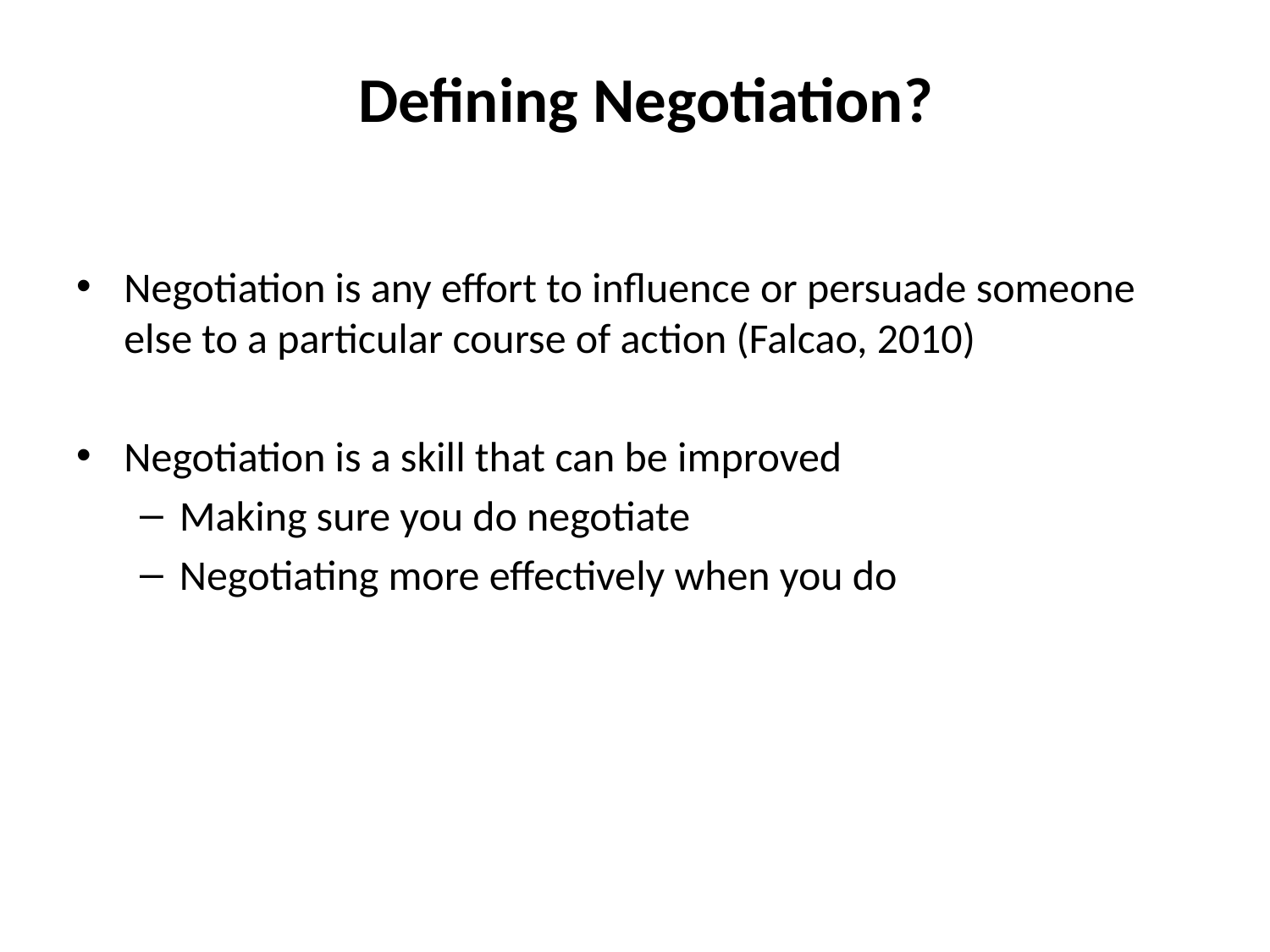

Defining Negotiation?
Negotiation is any effort to influence or persuade someone else to a particular course of action (Falcao, 2010)

Negotiation is a skill that can be improved
Making sure you do negotiate
Negotiating more effectively when you do
Making sure that you do negotiate
Negotiating more effectively when you do so